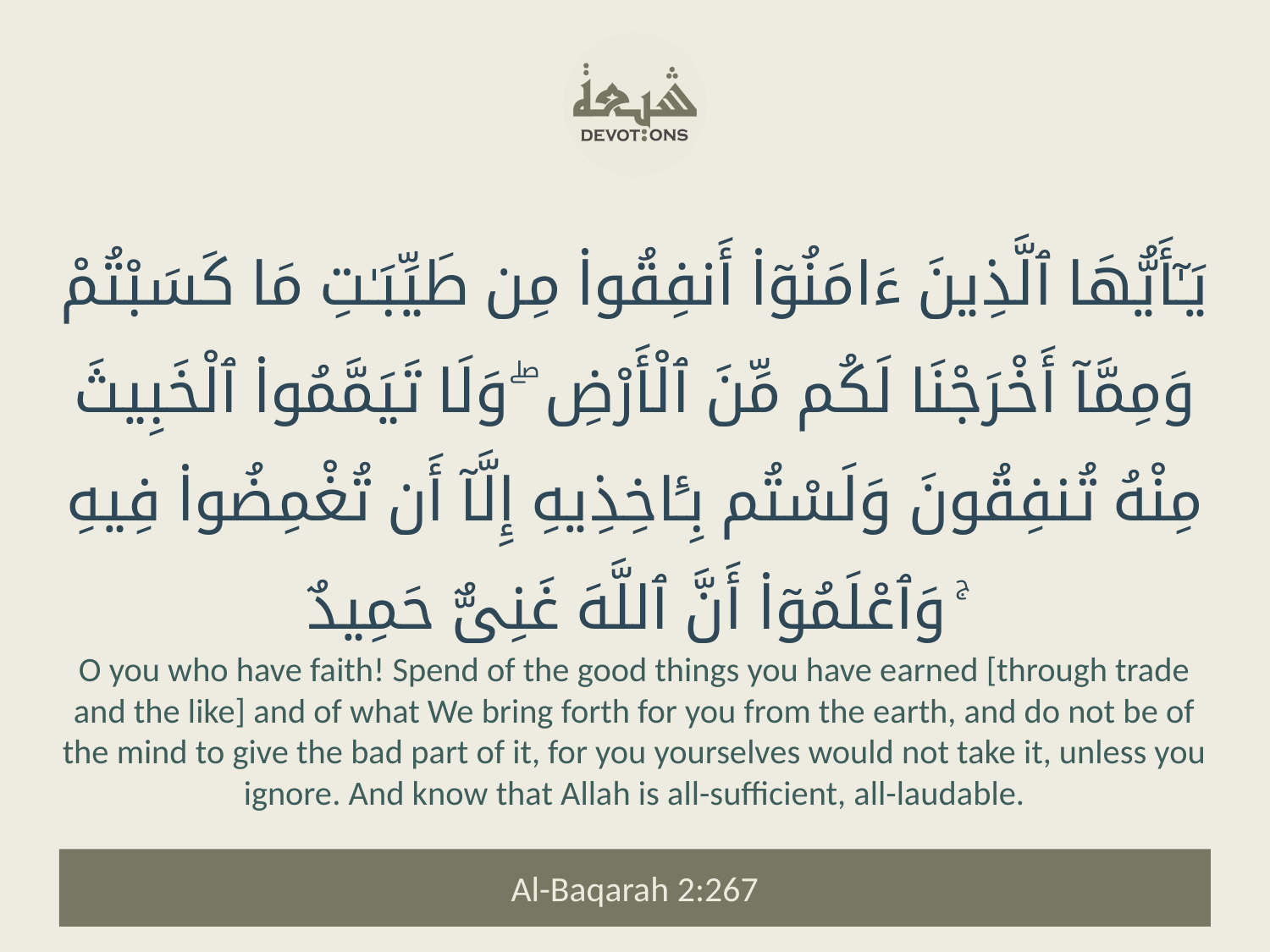

يَـٰٓأَيُّهَا ٱلَّذِينَ ءَامَنُوٓا۟ أَنفِقُوا۟ مِن طَيِّبَـٰتِ مَا كَسَبْتُمْ وَمِمَّآ أَخْرَجْنَا لَكُم مِّنَ ٱلْأَرْضِ ۖ وَلَا تَيَمَّمُوا۟ ٱلْخَبِيثَ مِنْهُ تُنفِقُونَ وَلَسْتُم بِـَٔاخِذِيهِ إِلَّآ أَن تُغْمِضُوا۟ فِيهِ ۚ وَٱعْلَمُوٓا۟ أَنَّ ٱللَّهَ غَنِىٌّ حَمِيدٌ
O you who have faith! Spend of the good things you have earned [through trade and the like] and of what We bring forth for you from the earth, and do not be of the mind to give the bad part of it, for you yourselves would not take it, unless you ignore. And know that Allah is all-sufficient, all-laudable.
Al-Baqarah 2:267